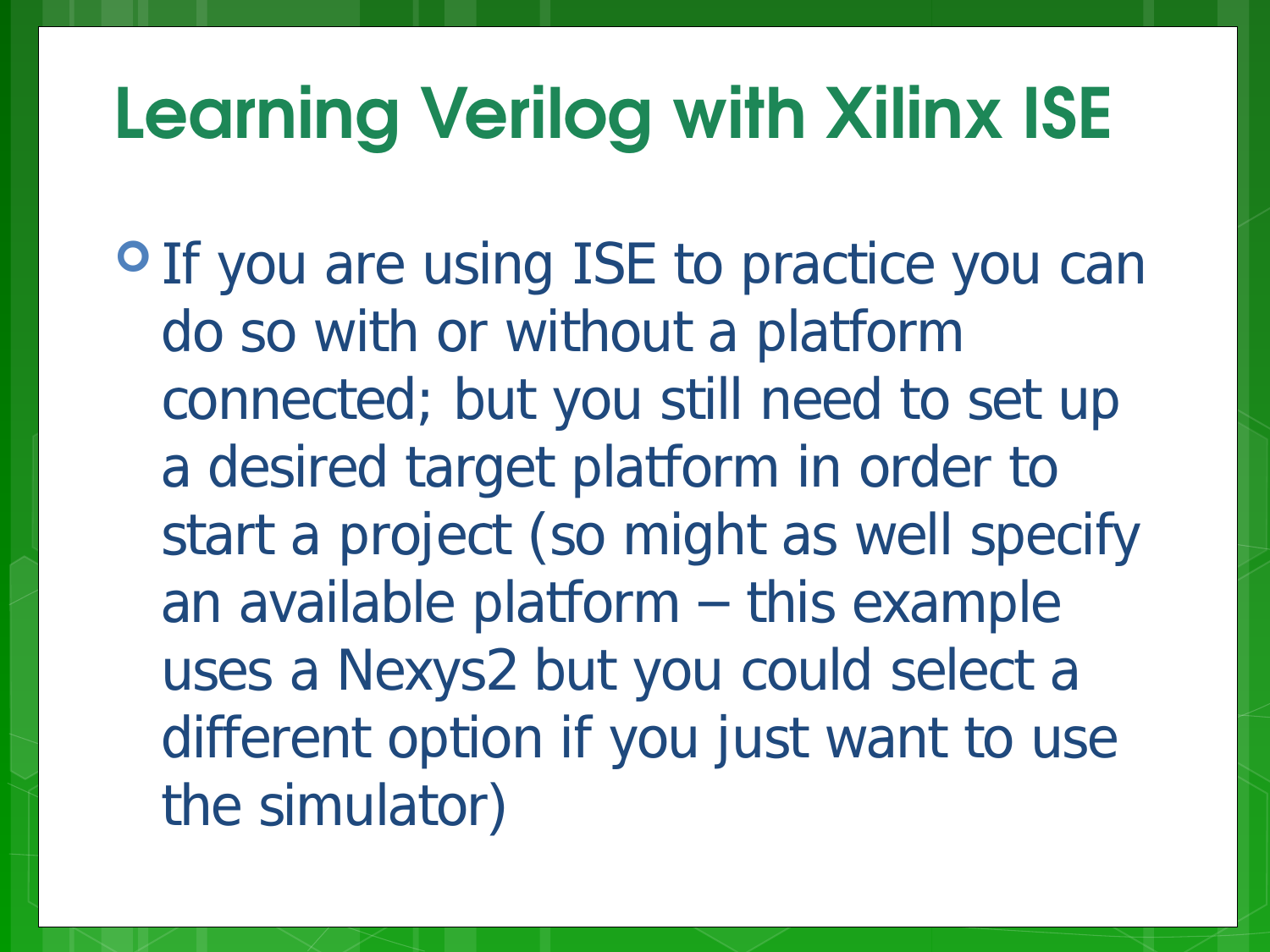

# Learning Verilog with Xilinx ISE
If you are using ISE to practice you can do so with or without a platform connected; but you still need to set up a desired target platform in order to start a project (so might as well specify an available platform – this example uses a Nexys2 but you could select a different option if you just want to use the simulator)